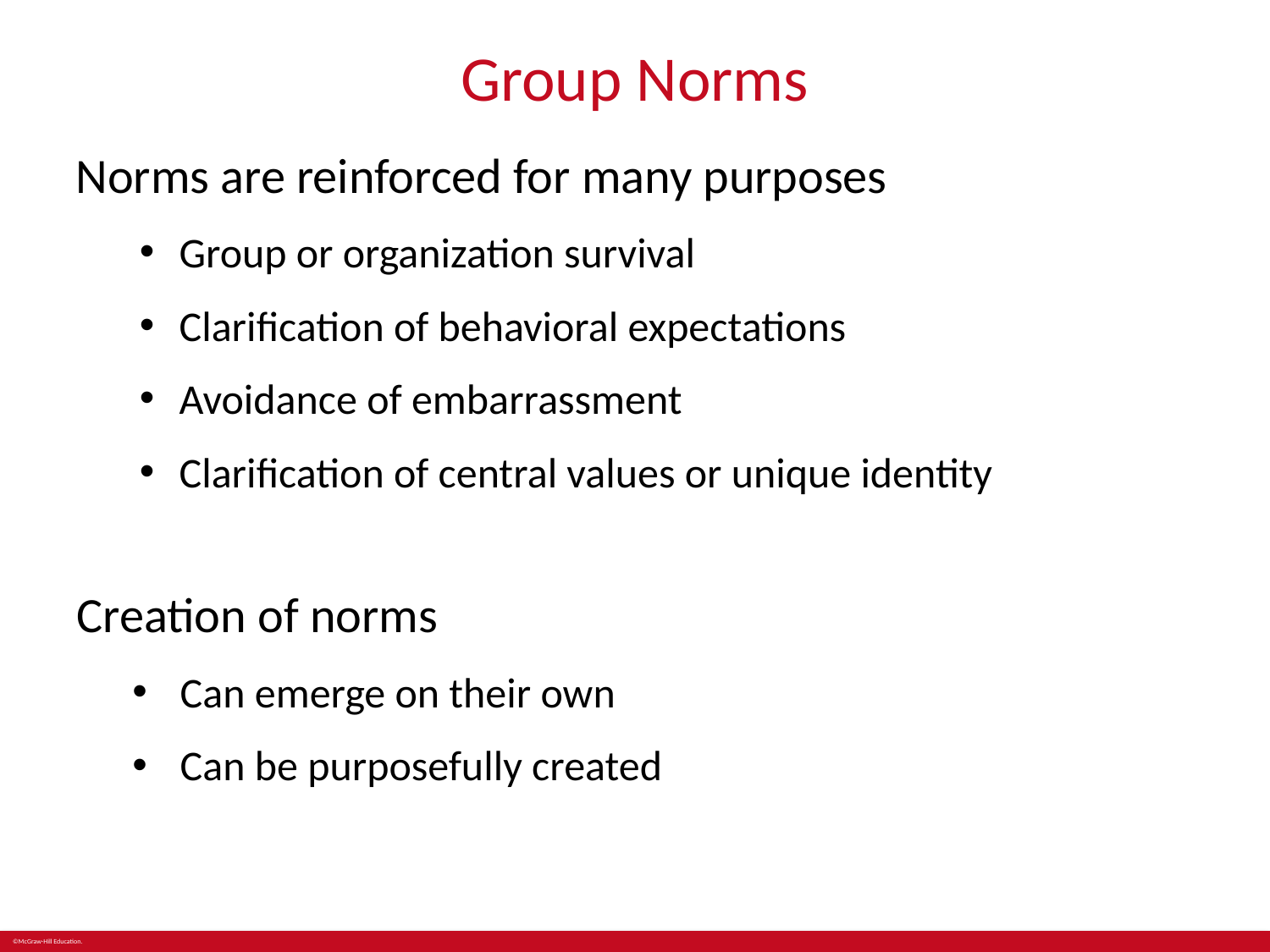

# Group Norms
Norms are reinforced for many purposes
Group or organization survival
Clarification of behavioral expectations
Avoidance of embarrassment
Clarification of central values or unique identity

Creation of norms
Can emerge on their own
Can be purposefully created